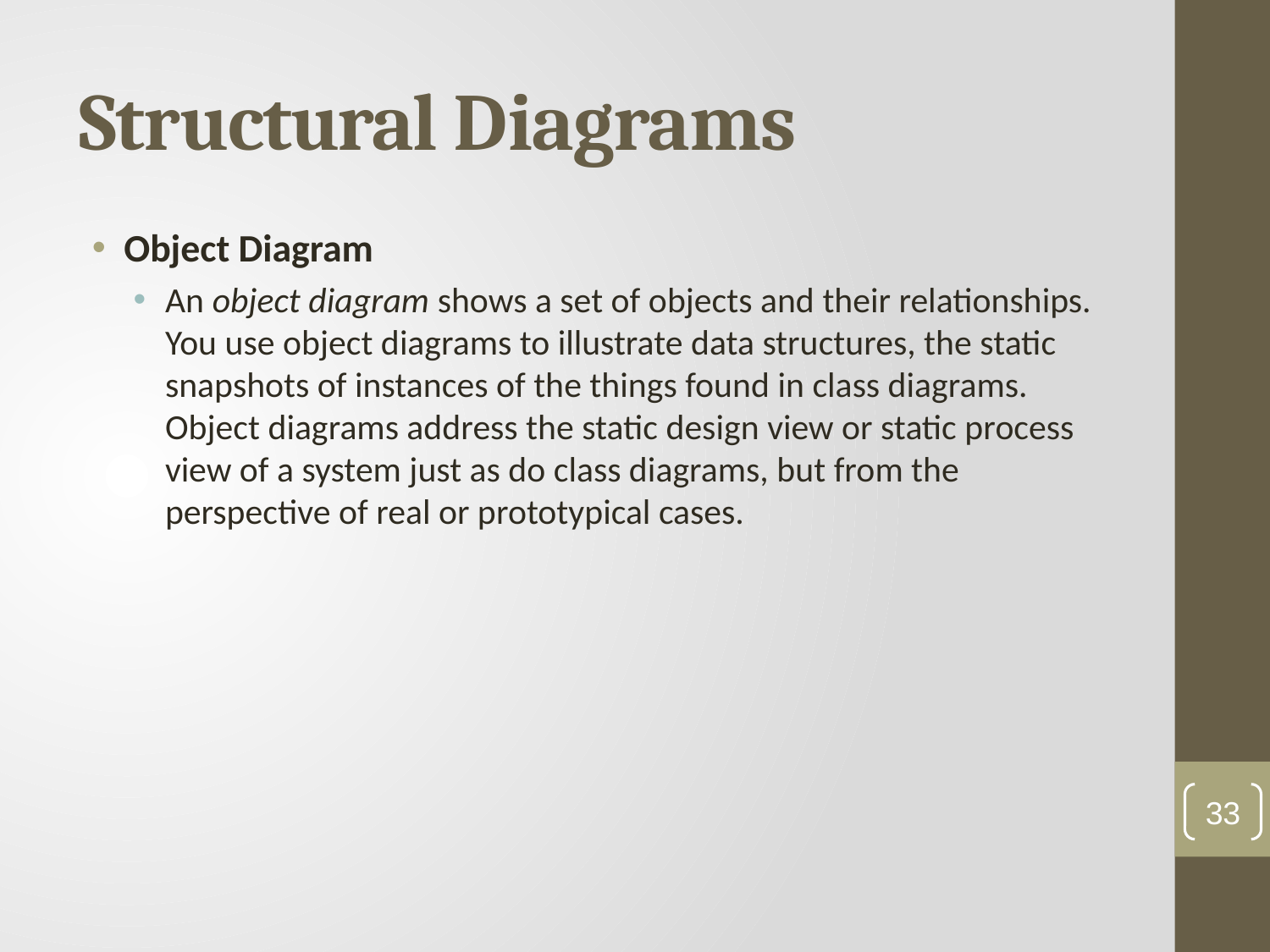

# Structural Diagrams
Object Diagram
An object diagram shows a set of objects and their relationships. You use object diagrams to illustrate data structures, the static snapshots of instances of the things found in class diagrams. Object diagrams address the static design view or static process view of a system just as do class diagrams, but from the perspective of real or prototypical cases.
33